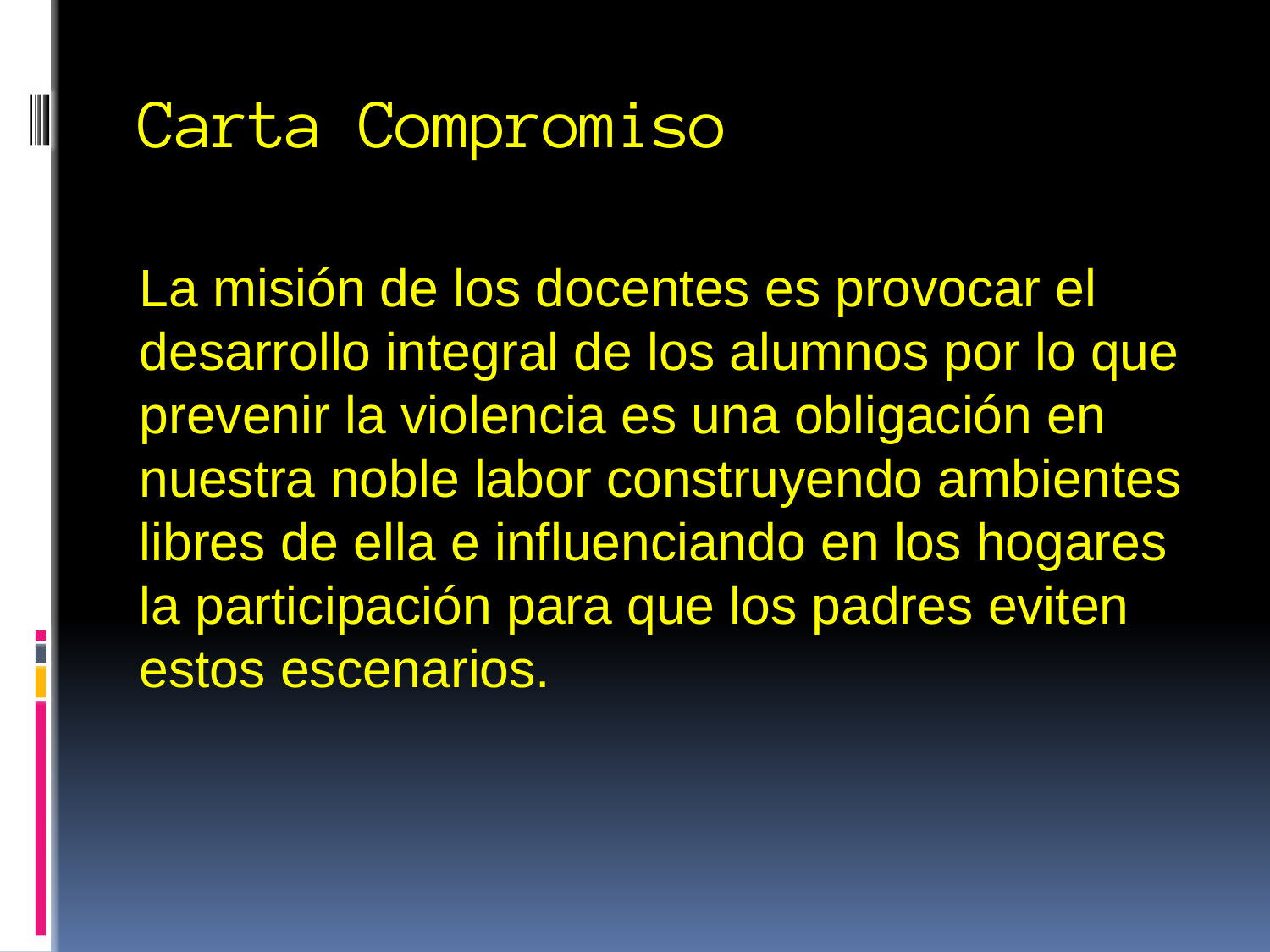

# Carta Compromiso
La misión de los docentes es provocar el desarrollo integral de los alumnos por lo que prevenir la violencia es una obligación en nuestra noble labor construyendo ambientes libres de ella e influenciando en los hogares la participación para que los padres eviten estos escenarios.